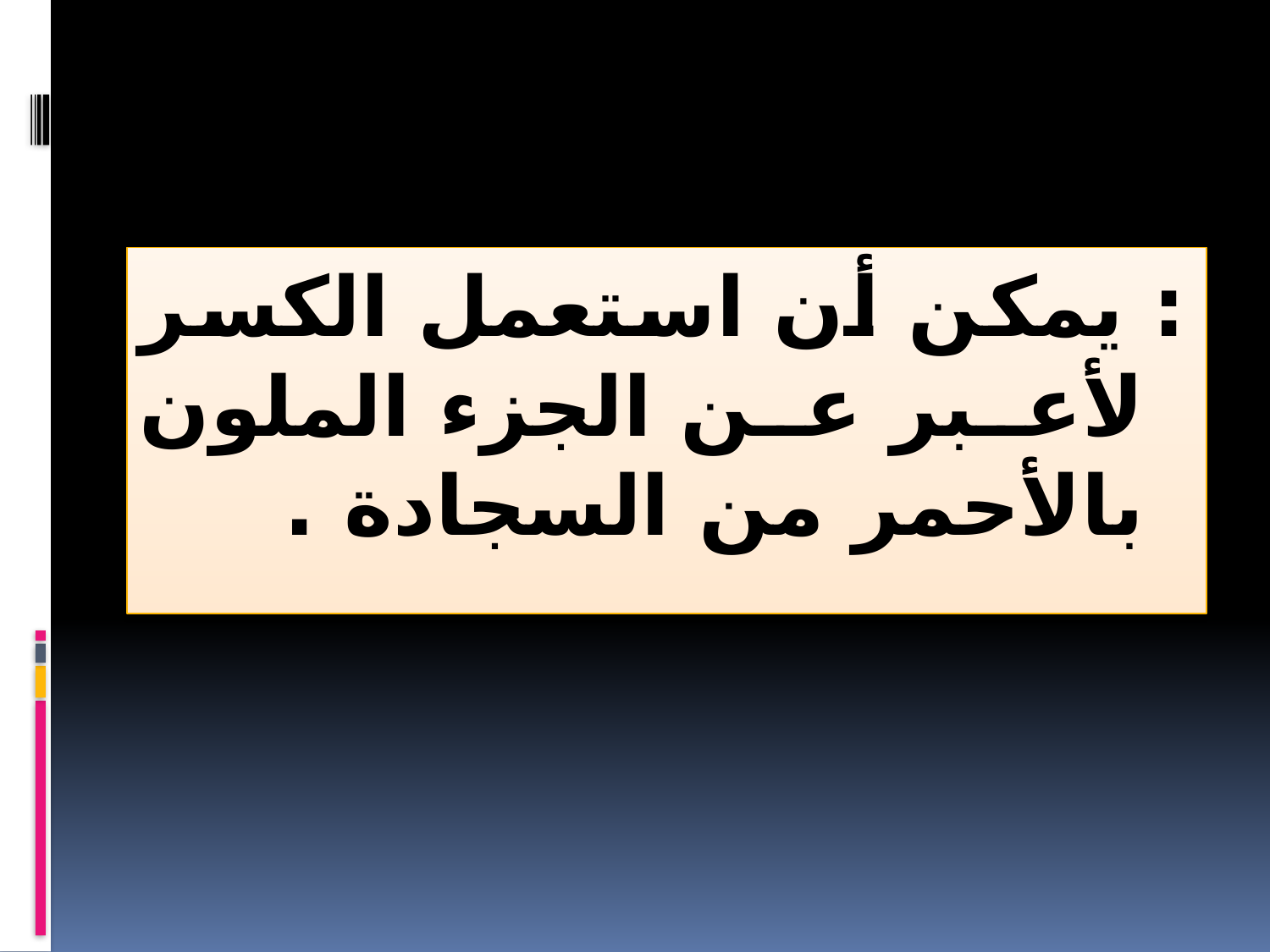

: يمكن أن استعمل الكسر لأعبر عن الجزء الملون بالأحمر من السجادة .